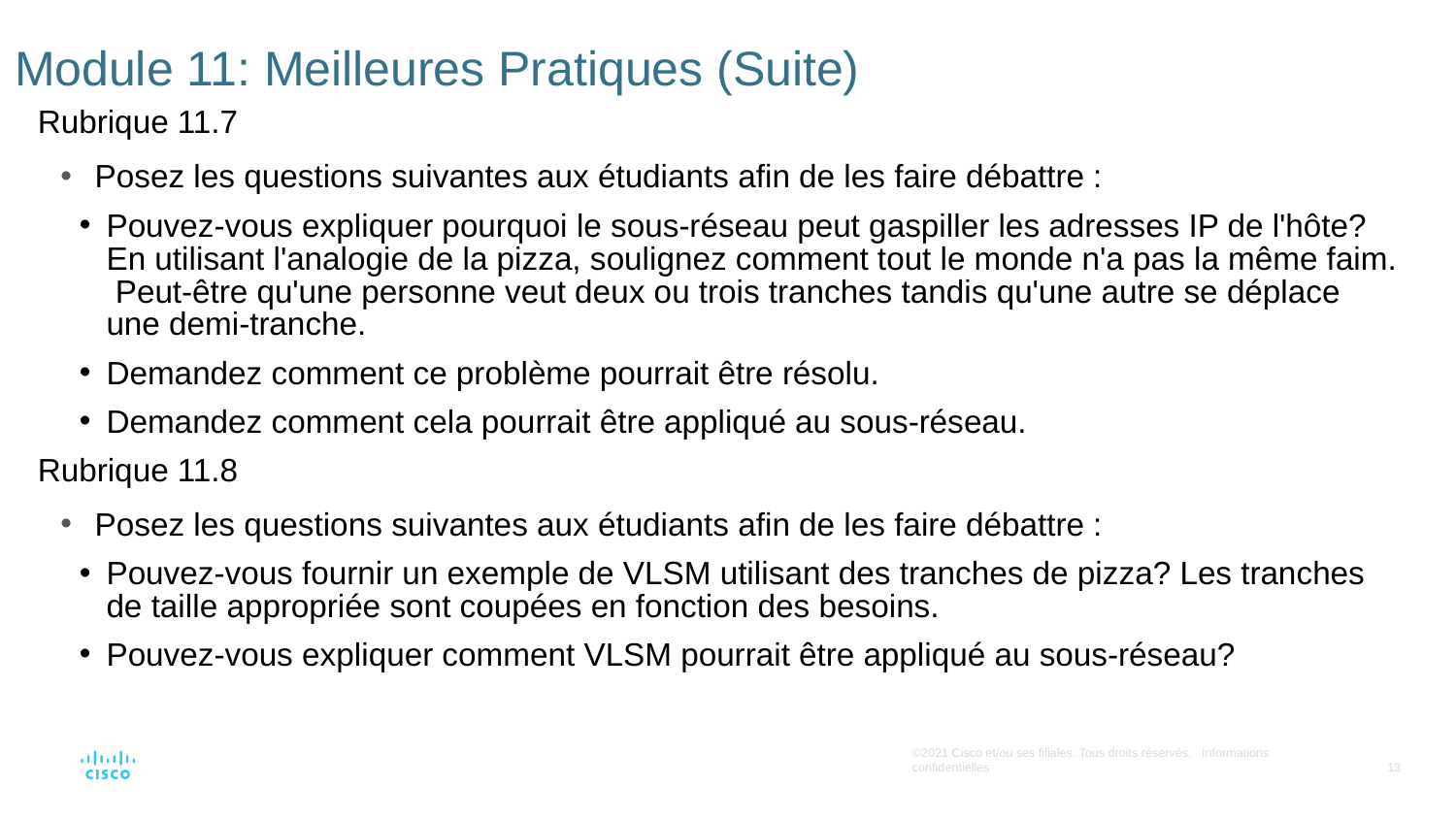

# Module 11: Meilleures Pratiques (Suite)
Rubrique 11.7
Posez les questions suivantes aux étudiants afin de les faire débattre :
Pouvez-vous expliquer pourquoi le sous-réseau peut gaspiller les adresses IP de l'hôte? En utilisant l'analogie de la pizza, soulignez comment tout le monde n'a pas la même faim.  Peut-être qu'une personne veut deux ou trois tranches tandis qu'une autre se déplace une demi-tranche.
Demandez comment ce problème pourrait être résolu.
Demandez comment cela pourrait être appliqué au sous-réseau.
Rubrique 11.8
Posez les questions suivantes aux étudiants afin de les faire débattre :
Pouvez-vous fournir un exemple de VLSM utilisant des tranches de pizza? Les tranches de taille appropriée sont coupées en fonction des besoins.
Pouvez-vous expliquer comment VLSM pourrait être appliqué au sous-réseau?